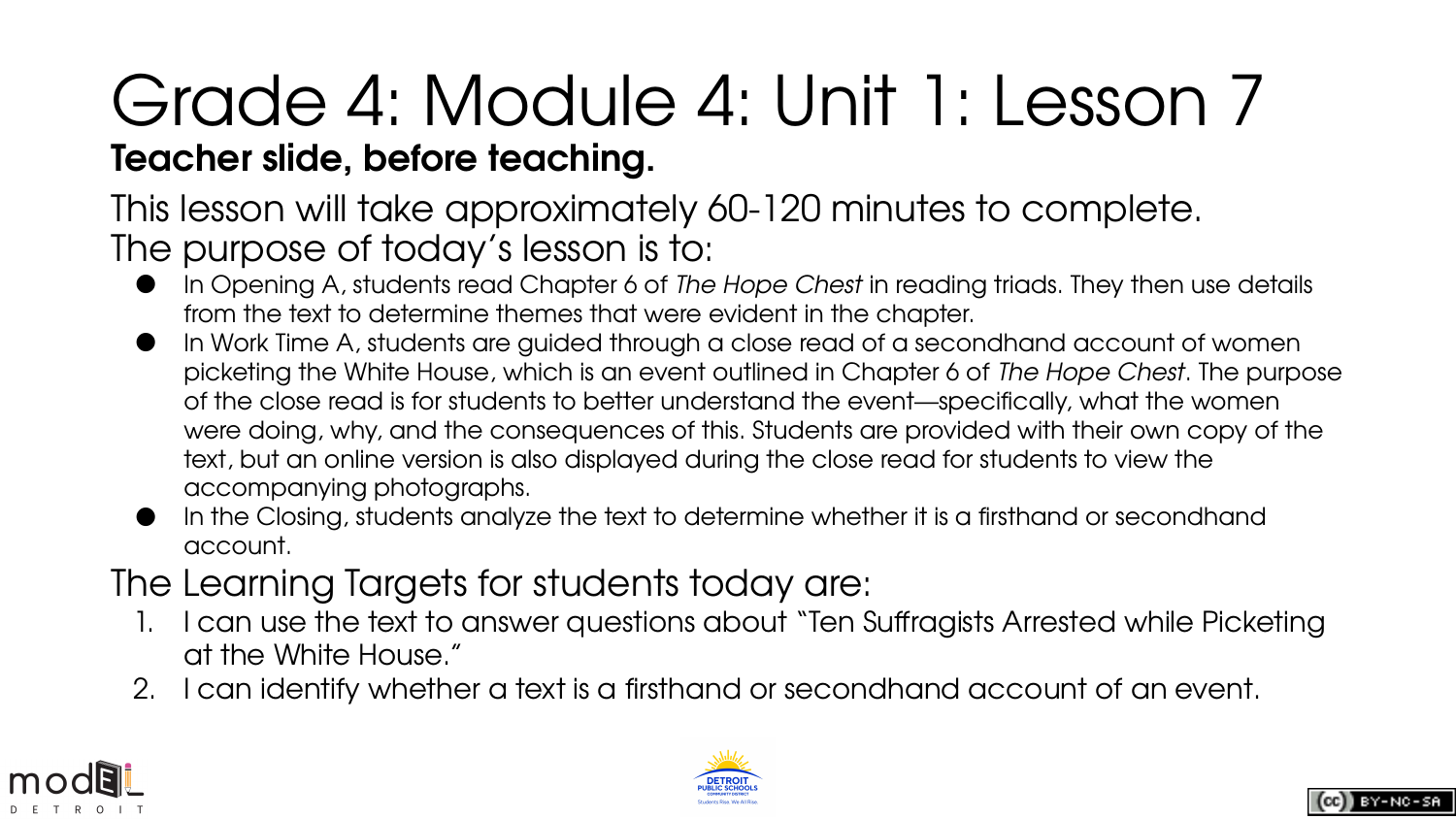

# Grade 4: Module 4: Unit 1: Lesson 7
Teacher slide, before teaching.
This lesson will take approximately 60-120 minutes to complete.
The purpose of today’s lesson is to:
In Opening A, students read Chapter 6 of The Hope Chest in reading triads. They then use details from the text to determine themes that were evident in the chapter.
In Work Time A, students are guided through a close read of a secondhand account of women picketing the White House, which is an event outlined in Chapter 6 of The Hope Chest. The purpose of the close read is for students to better understand the event—specifically, what the women were doing, why, and the consequences of this. Students are provided with their own copy of the text, but an online version is also displayed during the close read for students to view the accompanying photographs.
In the Closing, students analyze the text to determine whether it is a firsthand or secondhand account.
The Learning Targets for students today are:
I can use the text to answer questions about “Ten Suffragists Arrested while Picketing at the White House.”
I can identify whether a text is a firsthand or secondhand account of an event.